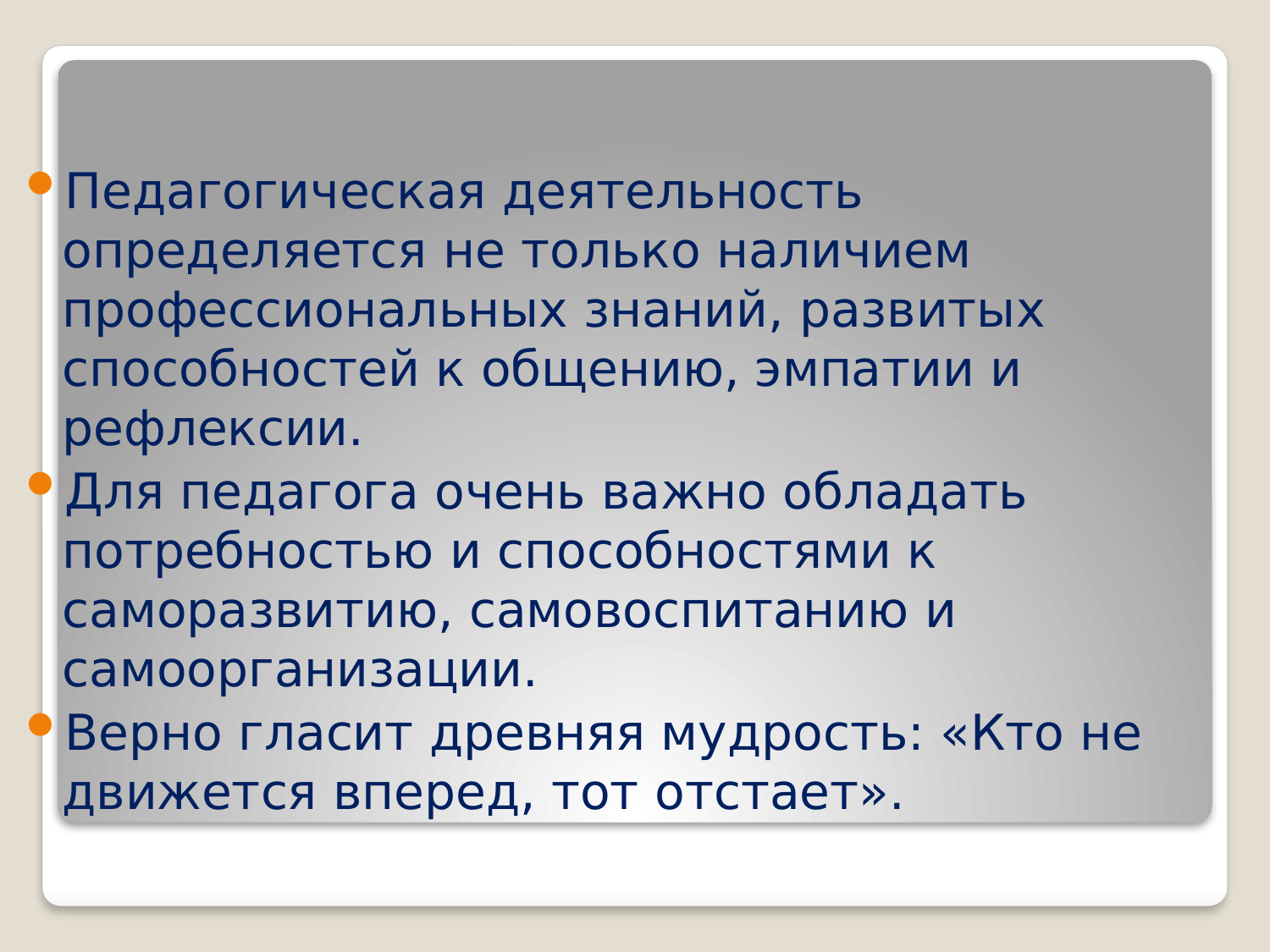

#
Педагогическая деятельность определяется не только наличием профессиональных знаний, развитых способностей к общению, эмпатии и рефлексии.
Для педагога очень важно обладать потребностью и способностями к саморазвитию, самовоспитанию и самоорганизации.
Верно гласит древняя мудрость: «Кто не движется вперед, тот отстает».